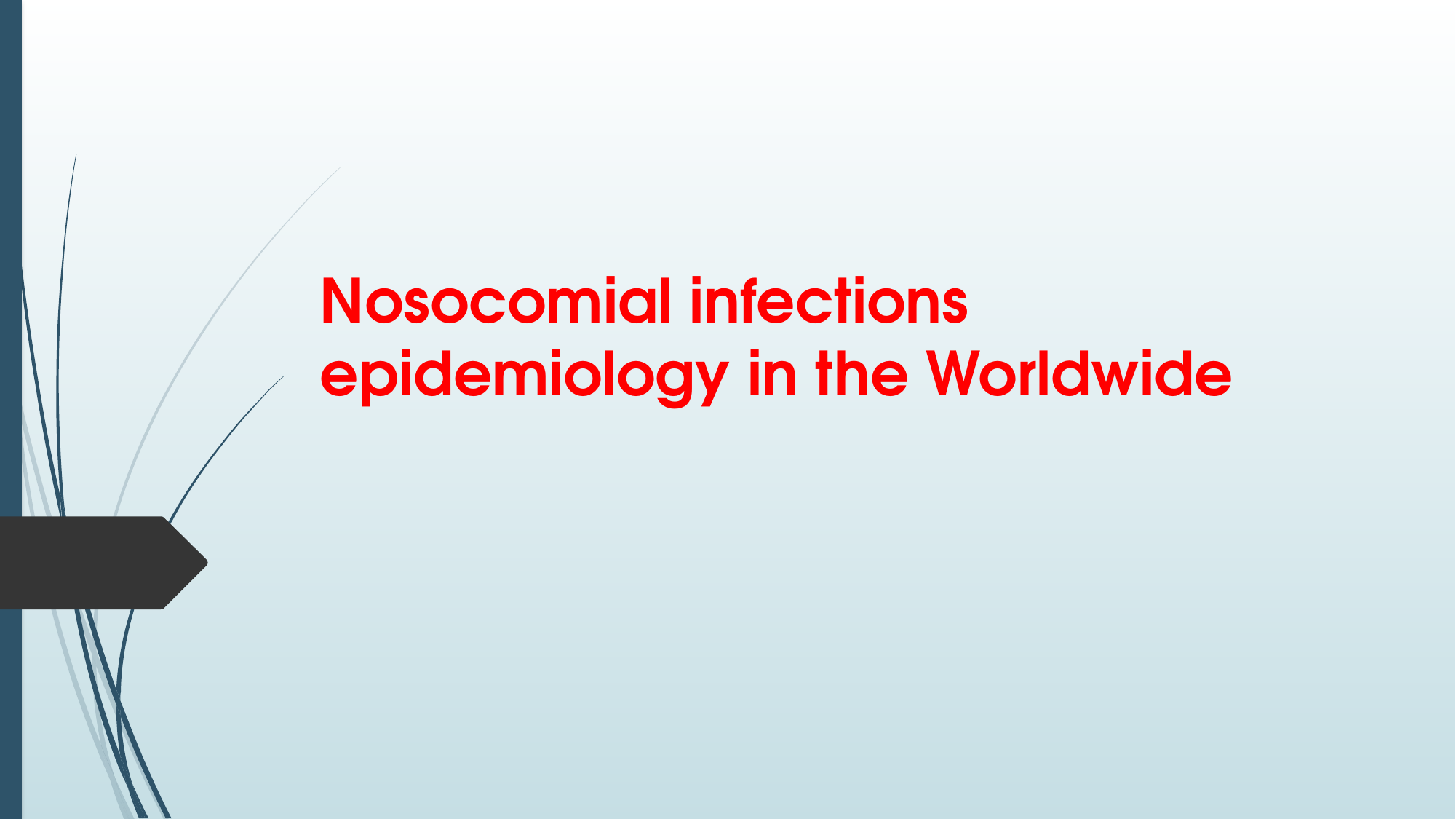

# Nosocomial infections epidemiology in the Worldwide